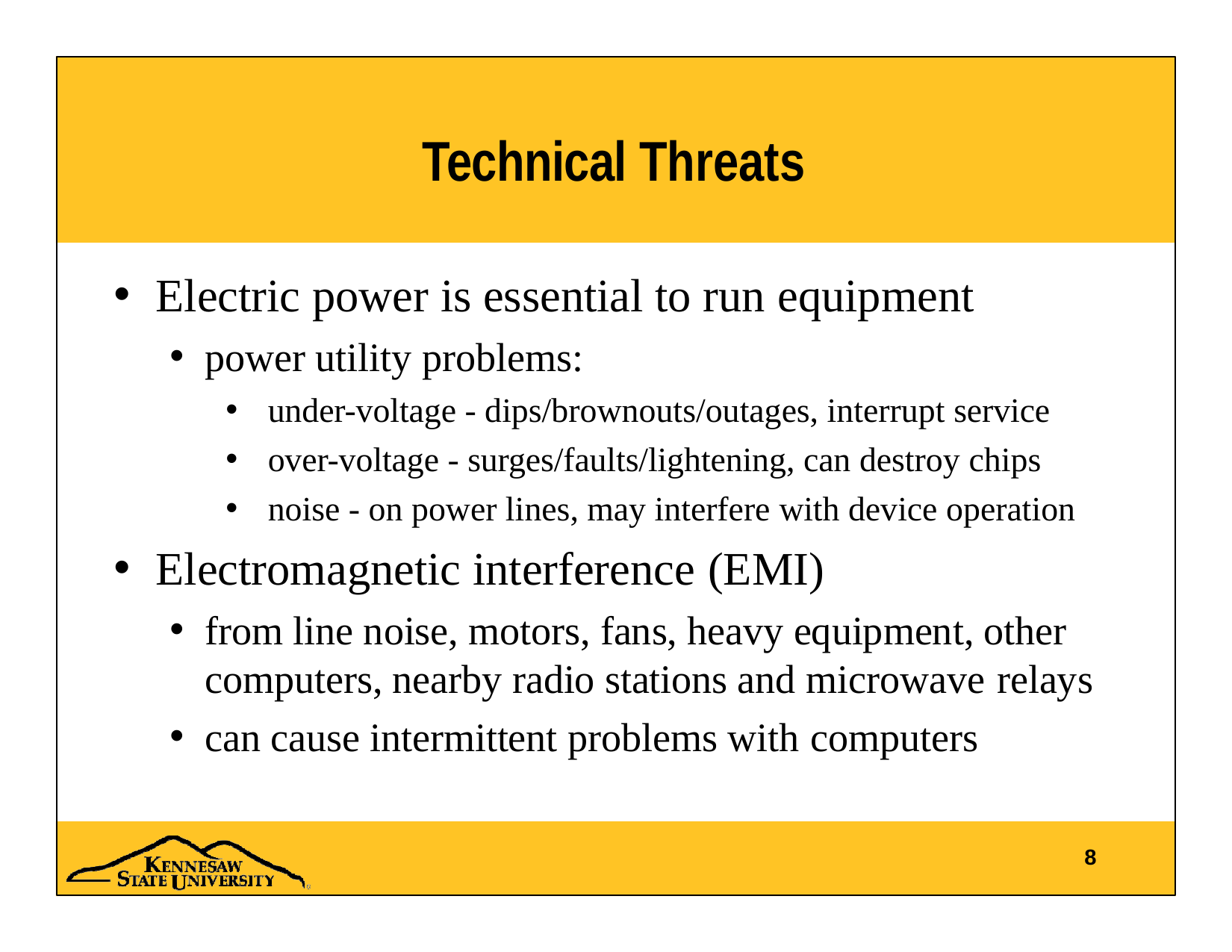

# Technical Threats
Electric power is essential to run equipment
power utility problems:
under-voltage - dips/brownouts/outages, interrupt service
over-voltage - surges/faults/lightening, can destroy chips
noise - on power lines, may interfere with device operation
Electromagnetic interference (EMI)
from line noise, motors, fans, heavy equipment, other  computers, nearby radio stations and microwave relays
can cause intermittent problems with computers

8